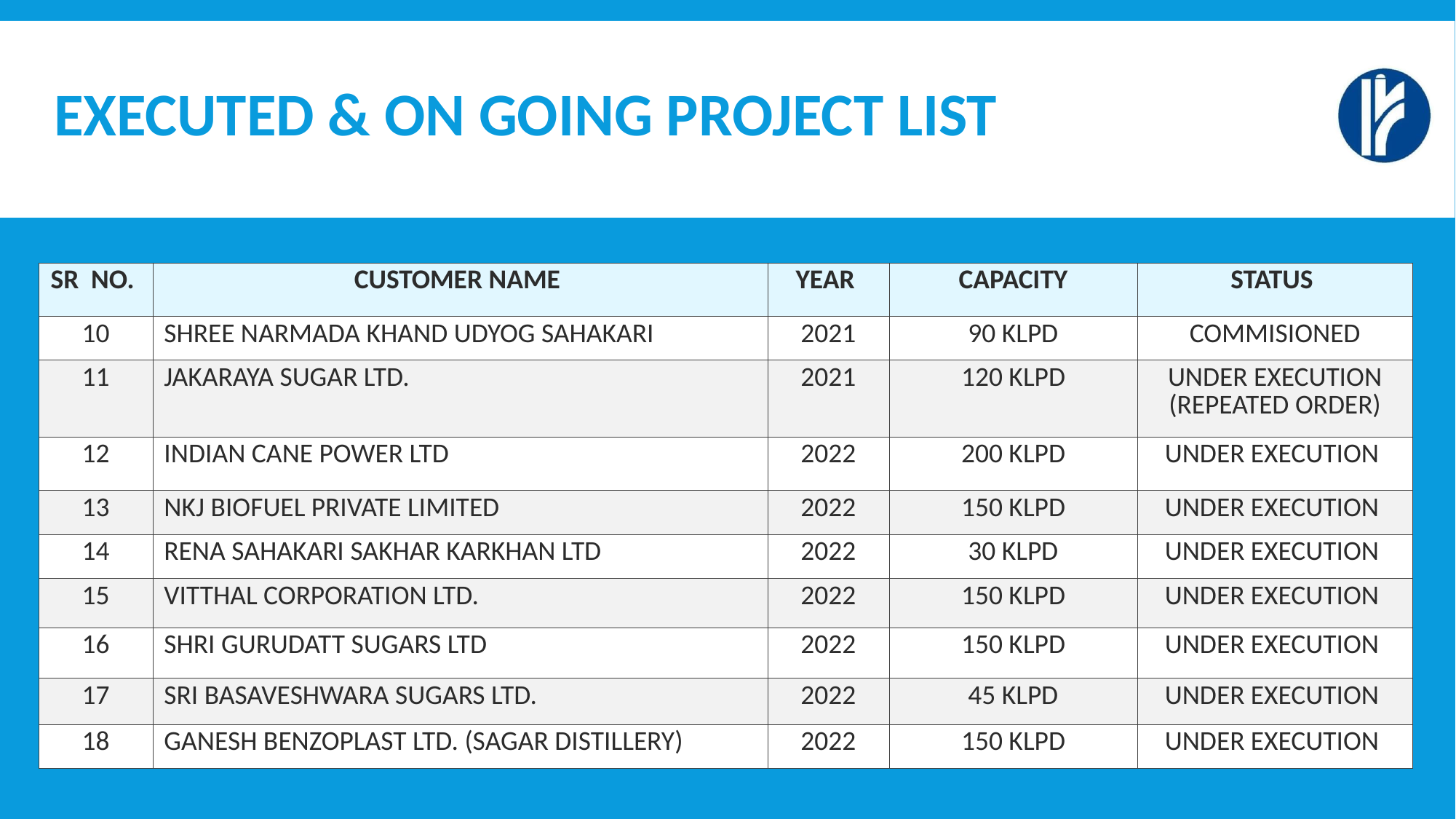

EXECUTED & ON GOING PROJECT LIST
| SR NO. | CUSTOMER NAME | YEAR | CAPACITY | STATUS |
| --- | --- | --- | --- | --- |
| 10 | SHREE NARMADA KHAND UDYOG SAHAKARI | 2021 | 90 KLPD | COMMISIONED |
| 11 | JAKARAYA SUGAR LTD. | 2021 | 120 KLPD | UNDER EXECUTION (REPEATED ORDER) |
| 12 | INDIAN CANE POWER LTD | 2022 | 200 KLPD | UNDER EXECUTION |
| 13 | NKJ BIOFUEL PRIVATE LIMITED | 2022 | 150 KLPD | UNDER EXECUTION |
| 14 | RENA SAHAKARI SAKHAR KARKHAN LTD | 2022 | 30 KLPD | UNDER EXECUTION |
| 15 | VITTHAL CORPORATION LTD. | 2022 | 150 KLPD | UNDER EXECUTION |
| 16 | SHRI GURUDATT SUGARS LTD | 2022 | 150 KLPD | UNDER EXECUTION |
| 17 | SRI BASAVESHWARA SUGARS LTD. | 2022 | 45 KLPD | UNDER EXECUTION |
| 18 | GANESH BENZOPLAST LTD. (SAGAR DISTILLERY) | 2022 | 150 KLPD | UNDER EXECUTION |